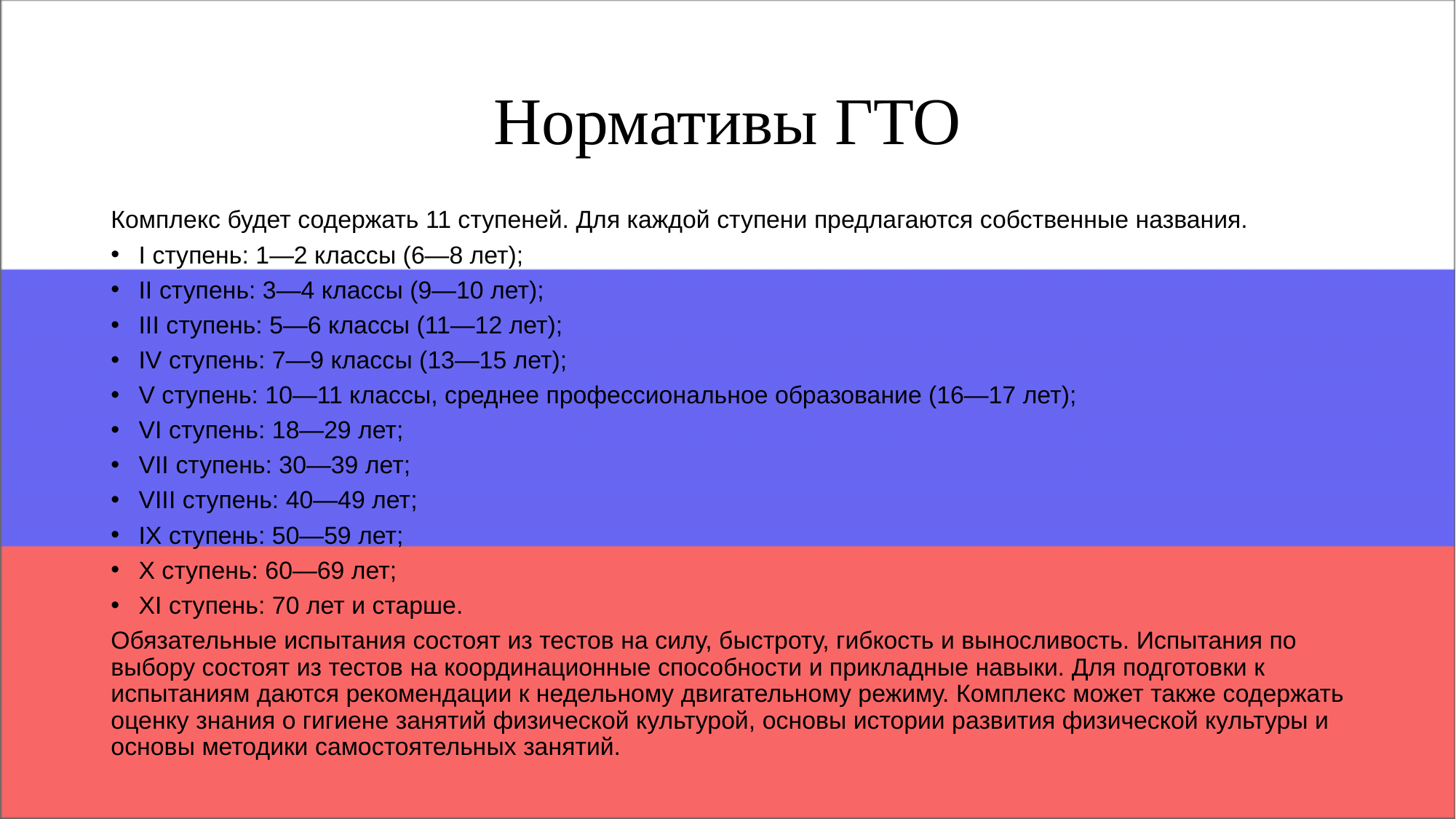

# Нормативы ГТО
Комплекс будет содержать 11 ступеней. Для каждой ступени предлагаются собственные названия.
I ступень: 1—2 классы (6—8 лет);
II ступень: 3—4 классы (9—10 лет);
III ступень: 5—6 классы (11—12 лет);
IV ступень: 7—9 классы (13—15 лет);
V ступень: 10—11 классы, среднее профессиональное образование (16—17 лет);
VI ступень: 18—29 лет;
VII ступень: 30—39 лет;
VIII ступень: 40—49 лет;
IX ступень: 50—59 лет;
X ступень: 60—69 лет;
XI ступень: 70 лет и старше.
Обязательные испытания состоят из тестов на силу, быстроту, гибкость и выносливость. Испытания по выбору состоят из тестов на координационные способности и прикладные навыки. Для подготовки к испытаниям даются рекомендации к недельному двигательному режиму. Комплекс может также содержать оценку знания о гигиене занятий физической культурой, основы истории развития физической культуры и основы методики самостоятельных занятий.